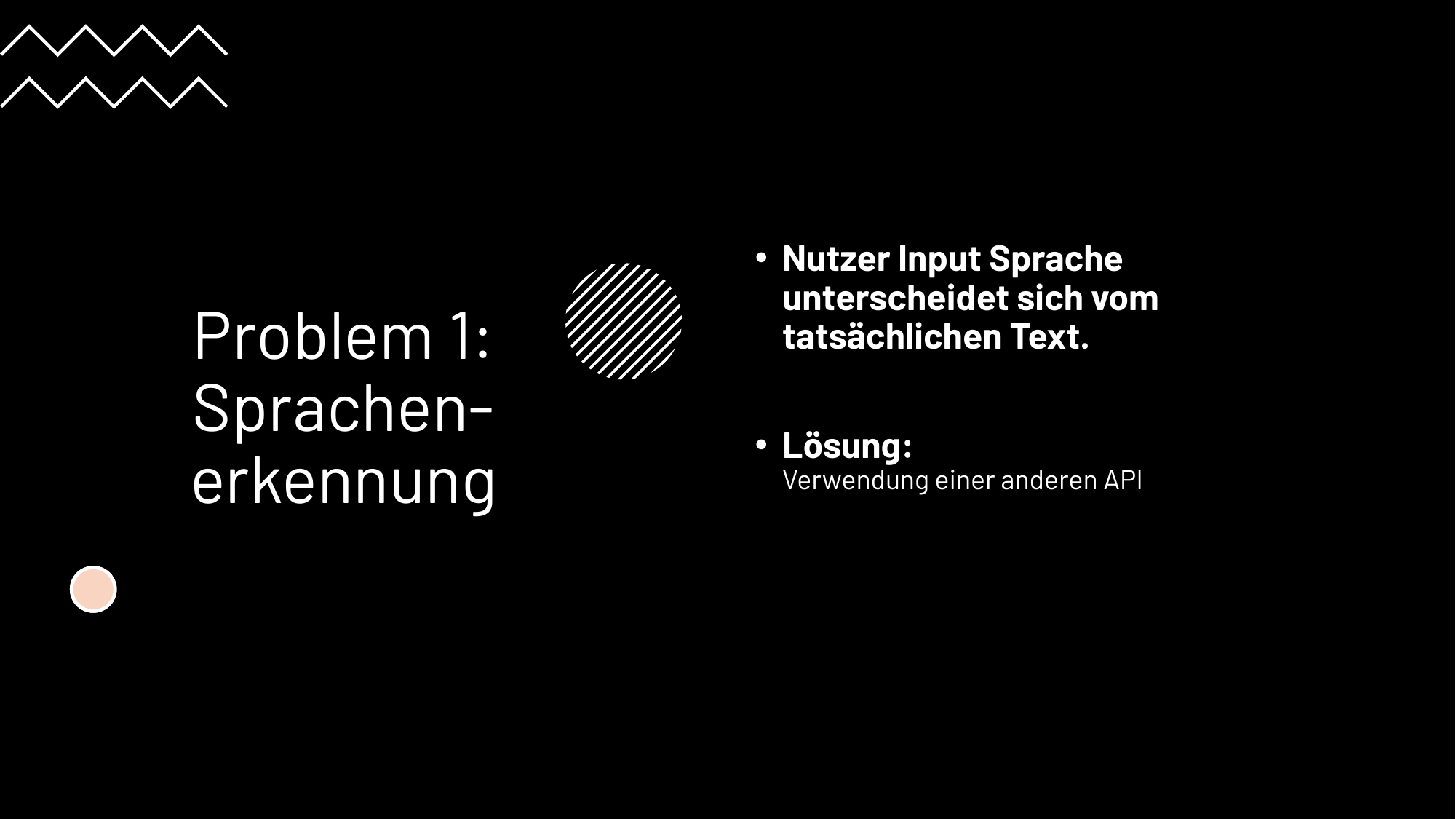

# Problem 1: Sprachen-erkennung
Nutzer Input Sprache unterscheidet sich vom tatsächlichen Text.

Lösung:
Verwendung einer anderen API